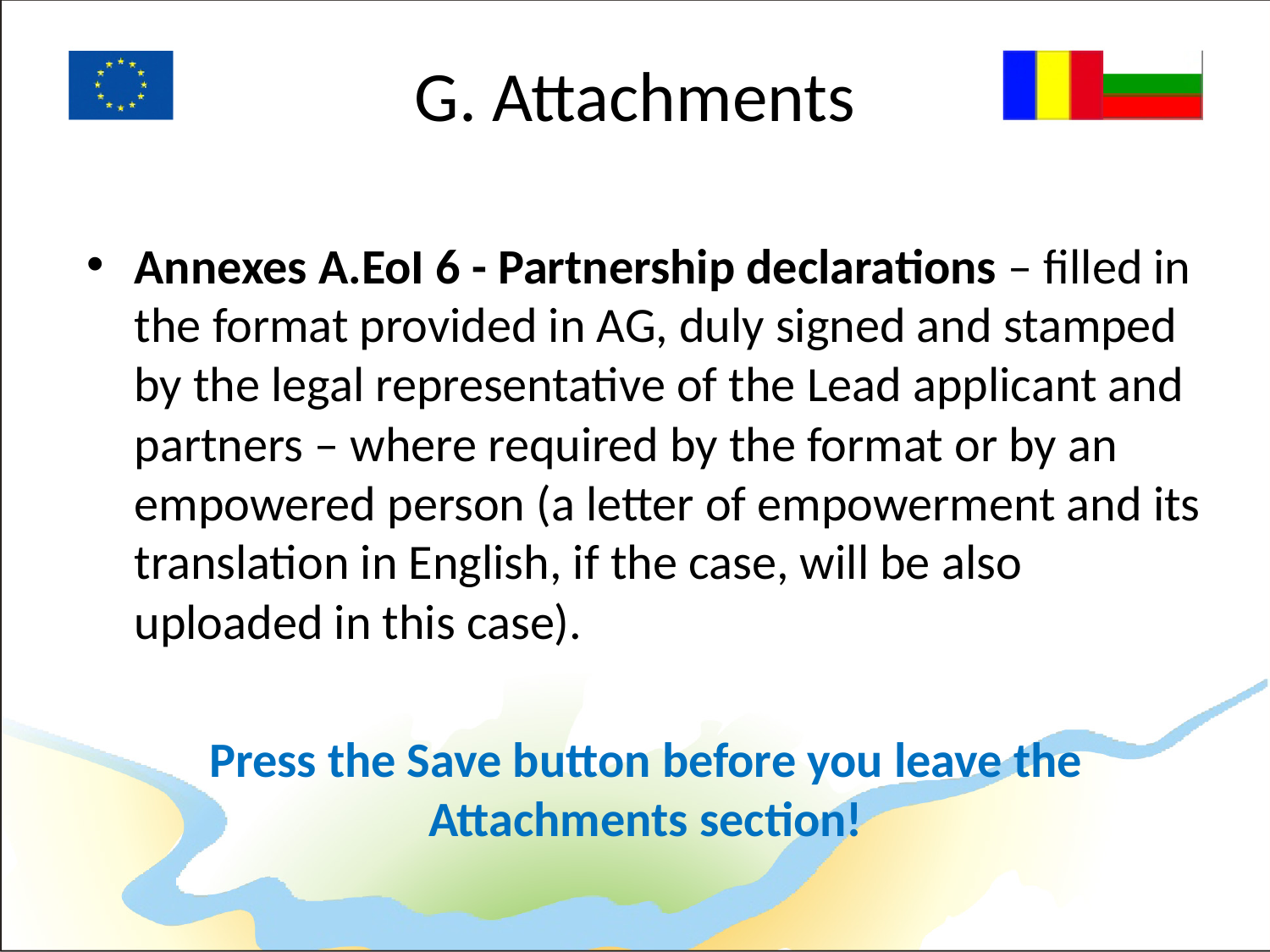

# G. Attachments

Annexes A.EoI 6 - Partnership declarations – filled in the format provided in AG, duly signed and stamped by the legal representative of the Lead applicant and partners – where required by the format or by an empowered person (a letter of empowerment and its translation in English, if the case, will be also uploaded in this case).

Press the Save button before you leave the Attachments section!